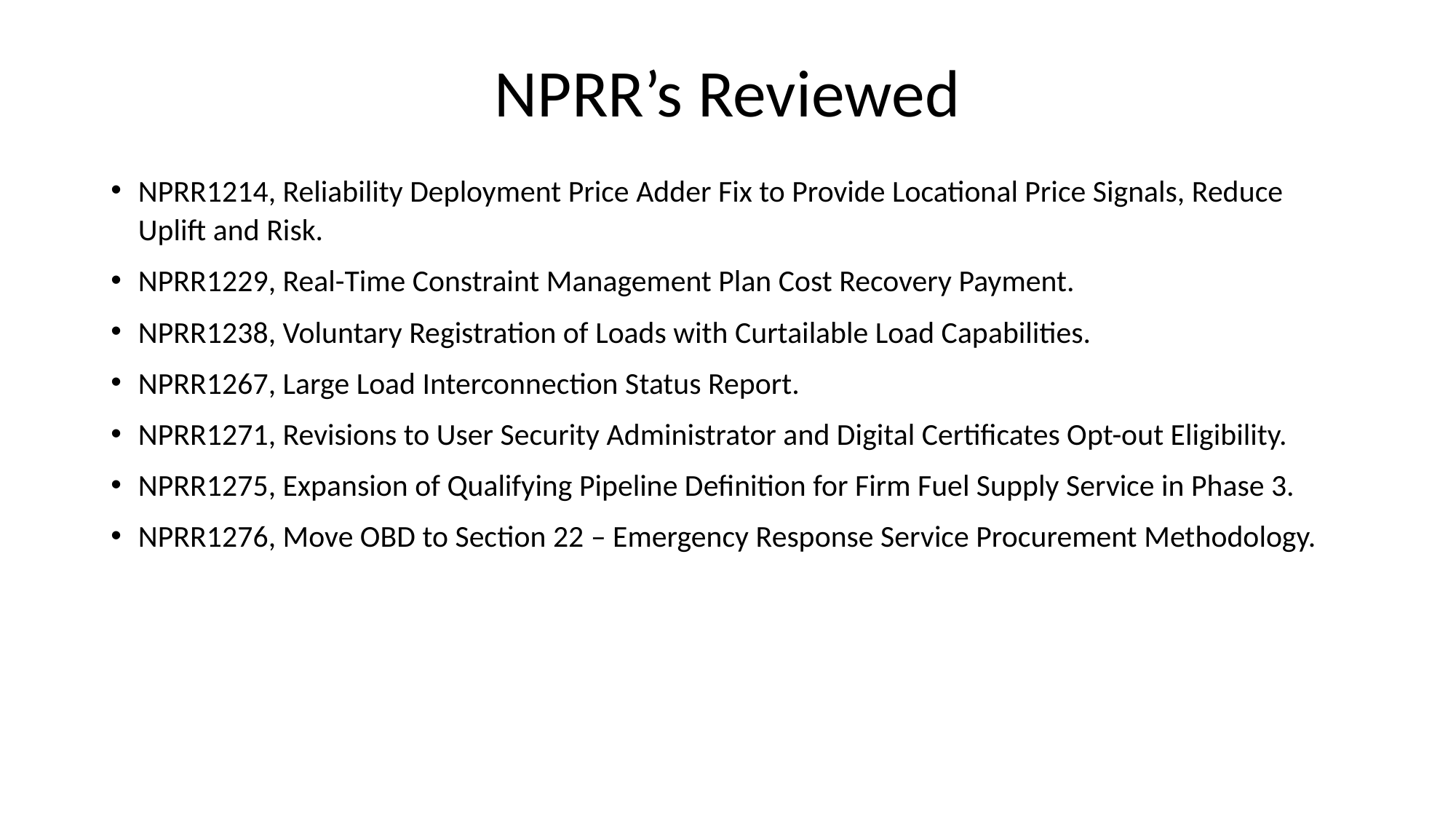

# NPRR’s Reviewed
NPRR1214, Reliability Deployment Price Adder Fix to Provide Locational Price Signals, Reduce Uplift and Risk.
NPRR1229, Real-Time Constraint Management Plan Cost Recovery Payment.
NPRR1238, Voluntary Registration of Loads with Curtailable Load Capabilities.
NPRR1267, Large Load Interconnection Status Report.
NPRR1271, Revisions to User Security Administrator and Digital Certificates Opt-out Eligibility.
NPRR1275, Expansion of Qualifying Pipeline Definition for Firm Fuel Supply Service in Phase 3.
NPRR1276, Move OBD to Section 22 – Emergency Response Service Procurement Methodology.